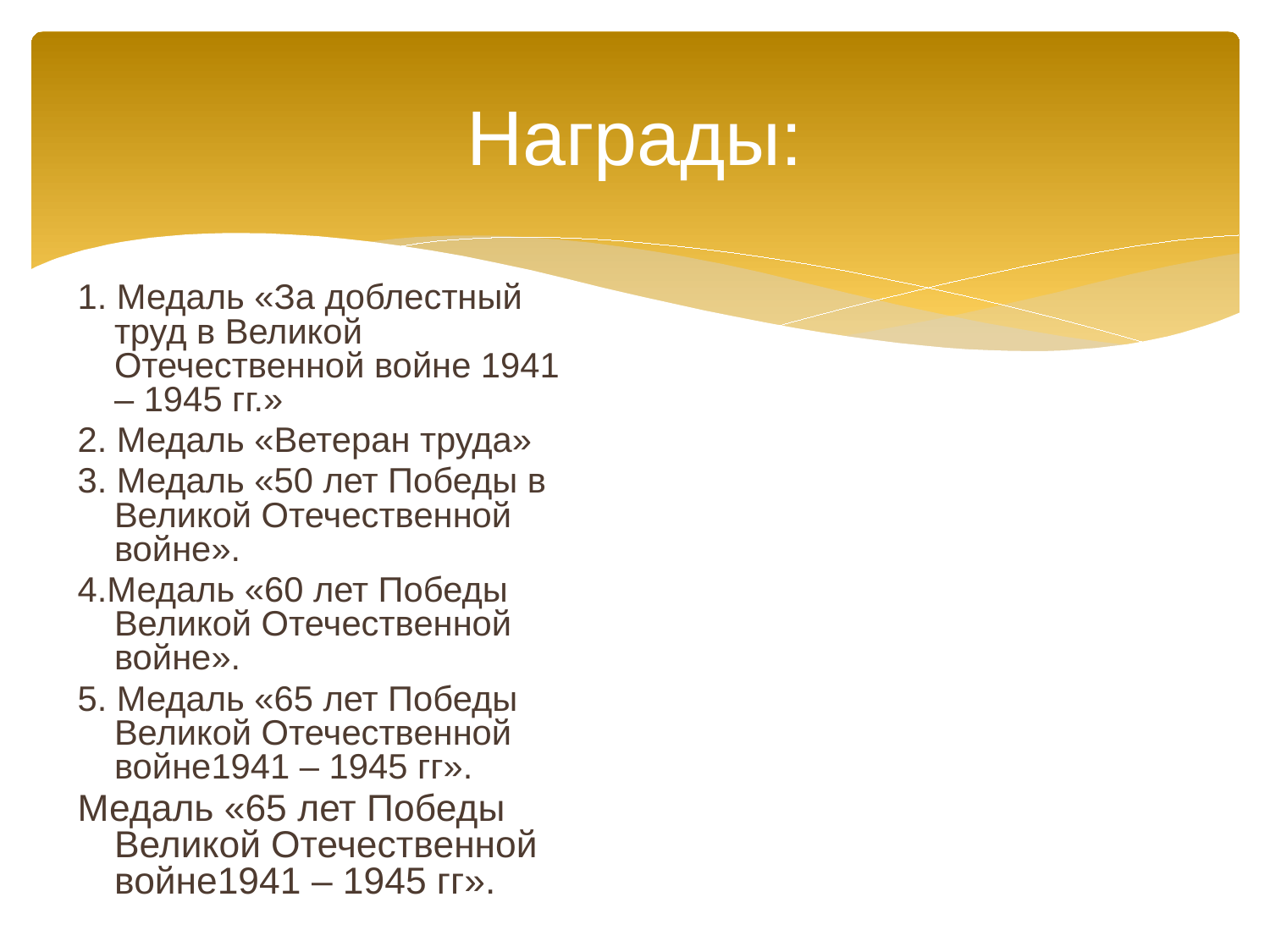

# Награды:
1. Медаль «За доблестный труд в Великой Отечественной войне 1941 – 1945 гг.»
2. Медаль «Ветеран труда»
3. Медаль «50 лет Победы в Великой Отечественной войне».
4.Медаль «60 лет Победы Великой Отечественной войне».
5. Медаль «65 лет Победы Великой Отечественной войне1941 – 1945 гг».
Медаль «65 лет Победы Великой Отечественной войне1941 – 1945 гг».